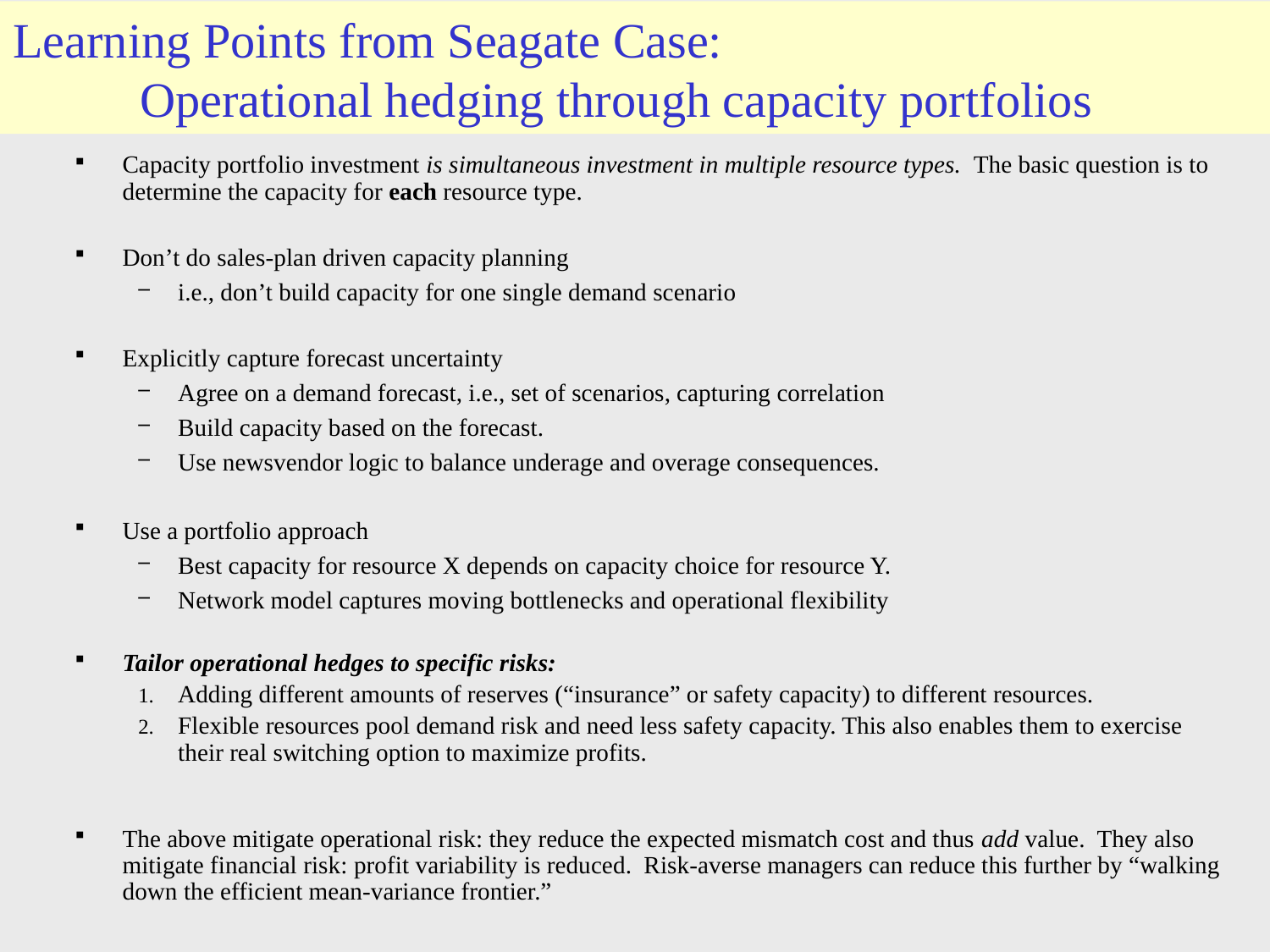

# Learning Points from Seagate Case: Operational hedging through capacity portfolios
Capacity portfolio investment is simultaneous investment in multiple resource types.  The basic question is to determine the capacity for each resource type.

Don’t do sales-plan driven capacity planning
i.e., don’t build capacity for one single demand scenario

Explicitly capture forecast uncertainty
Agree on a demand forecast, i.e., set of scenarios, capturing correlation
Build capacity based on the forecast.
Use newsvendor logic to balance underage and overage consequences.

Use a portfolio approach
Best capacity for resource X depends on capacity choice for resource Y.
Network model captures moving bottlenecks and operational flexibility

Tailor operational hedges to specific risks:
Adding different amounts of reserves (“insurance” or safety capacity) to different resources.
Flexible resources pool demand risk and need less safety capacity. This also enables them to exercise their real switching option to maximize profits.

The above mitigate operational risk: they reduce the expected mismatch cost and thus add value.  They also mitigate financial risk: profit variability is reduced.  Risk-averse managers can reduce this further by “walking down the efficient mean-variance frontier.”